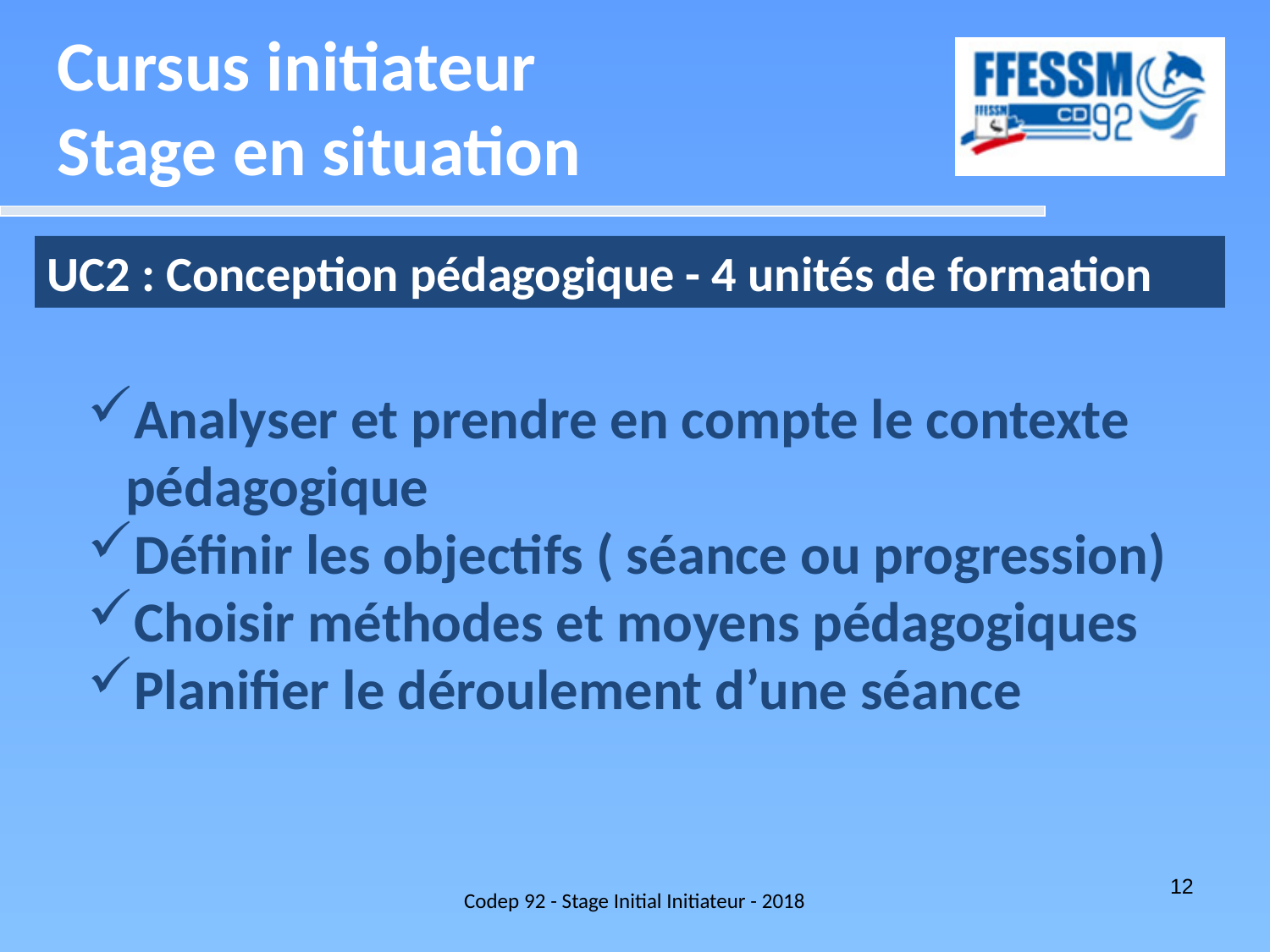

Cursus initiateur
Stage en situation
UC2 : Conception pédagogique - 4 unités de formation
Analyser et prendre en compte le contexte
   pédagogique
Définir les objectifs ( séance ou progression)
Choisir méthodes et moyens pédagogiques
Planifier le déroulement d’une séance

Codep 92 - Stage Initial Initiateur - 2018
12